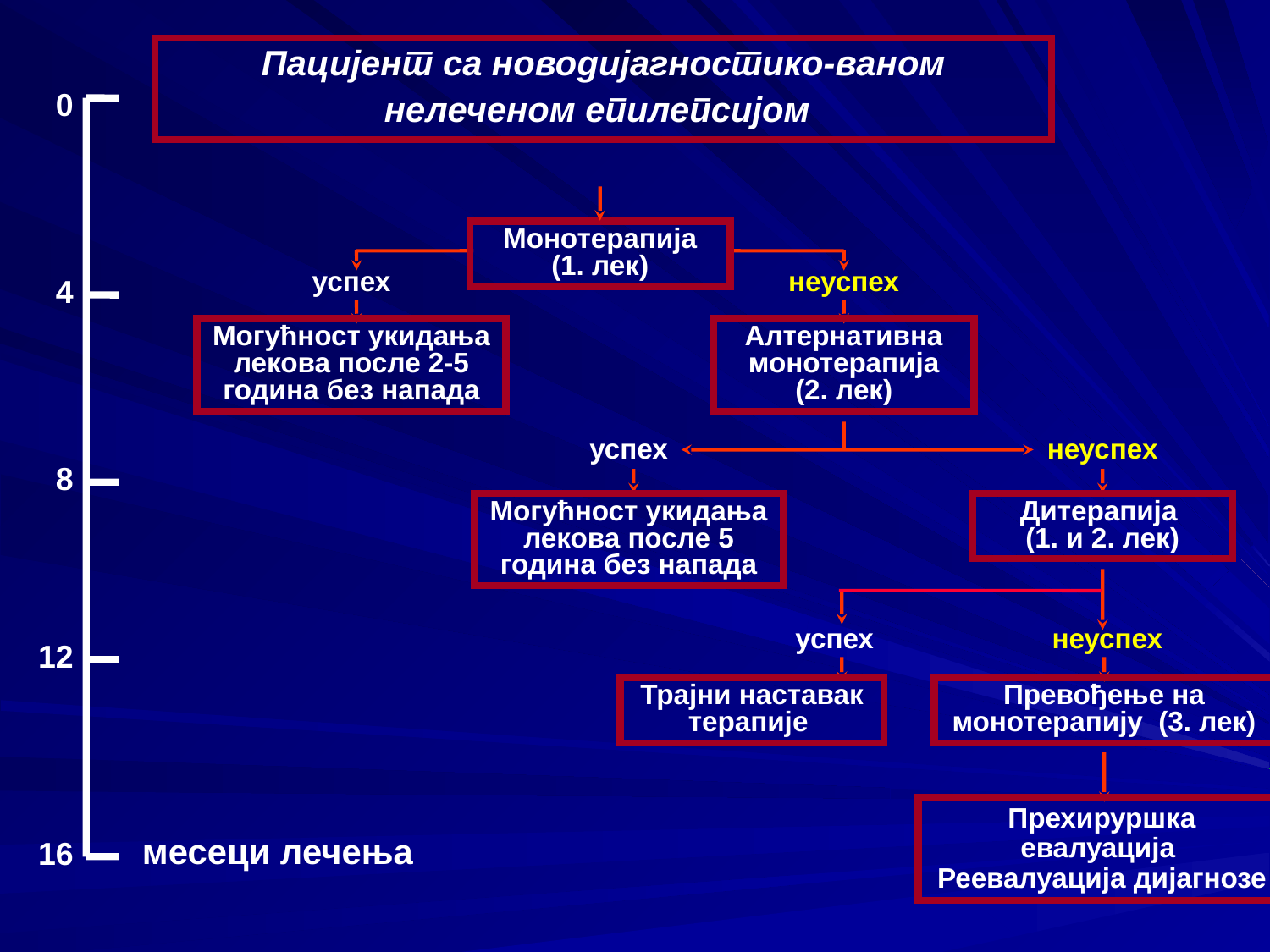

Пацијент са новодијагностико-ваном нелеченом епилепсијом

Монотерапија
(1. лек)

успех
неуспех

Могућност укидања лекова после 2-5 година без напада
Алтернативна монотерапија
(2. лек)

успех
неуспех

Могућност укидања лекова после 5 година без напада
Дитерапија
(1. и 2. лек)

успех
неуспех

Трајни наставак терапије
Превођење на монотерапију  (3. лек)

Прехируршка евалуација
Реевалуација дијагнозе
0

4
8
12
месеци лечења
16